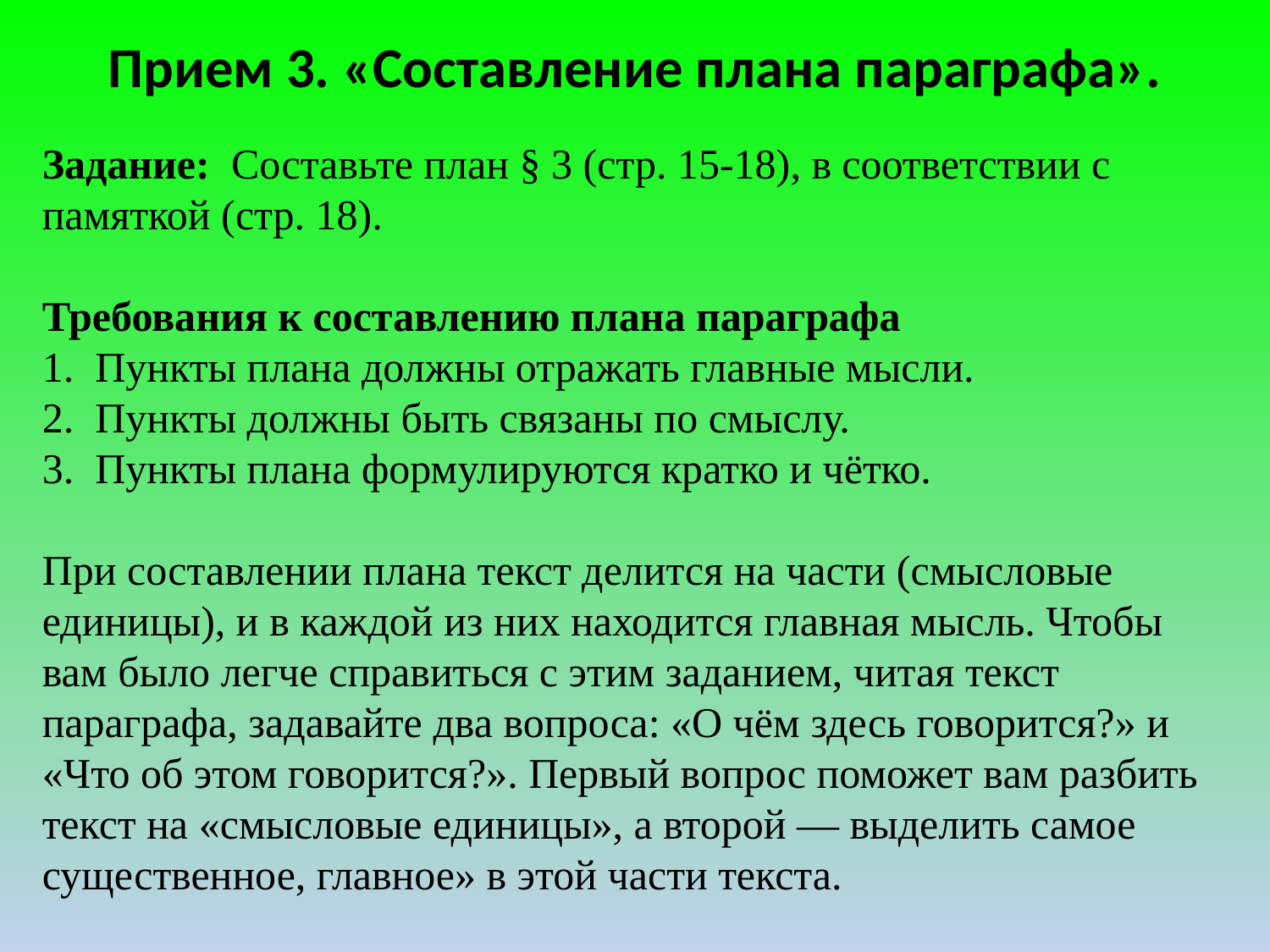

Прием 3. «Составление плана параграфа».

Задание:  Составьте план § 3 (стр. 15-18), в соответствии с памяткой (стр. 18).

Требования к составлению плана параграфа
1.  Пункты плана должны отражать главные мысли.
2.  Пункты должны быть связаны по смыслу.
3.  Пункты плана формулируются кратко и чётко.

При составлении плана текст делится на части (смысловые единицы), и в каждой из них находится главная мысль. Чтобы вам было легче справиться с этим заданием, читая текст параграфа, задавайте два вопроса: «О чём здесь говорится?» и «Что об этом говорится?». Первый вопрос поможет вам разбить текст на «смысловые единицы», а второй — выделить самое существенное, главное» в этой части текста.